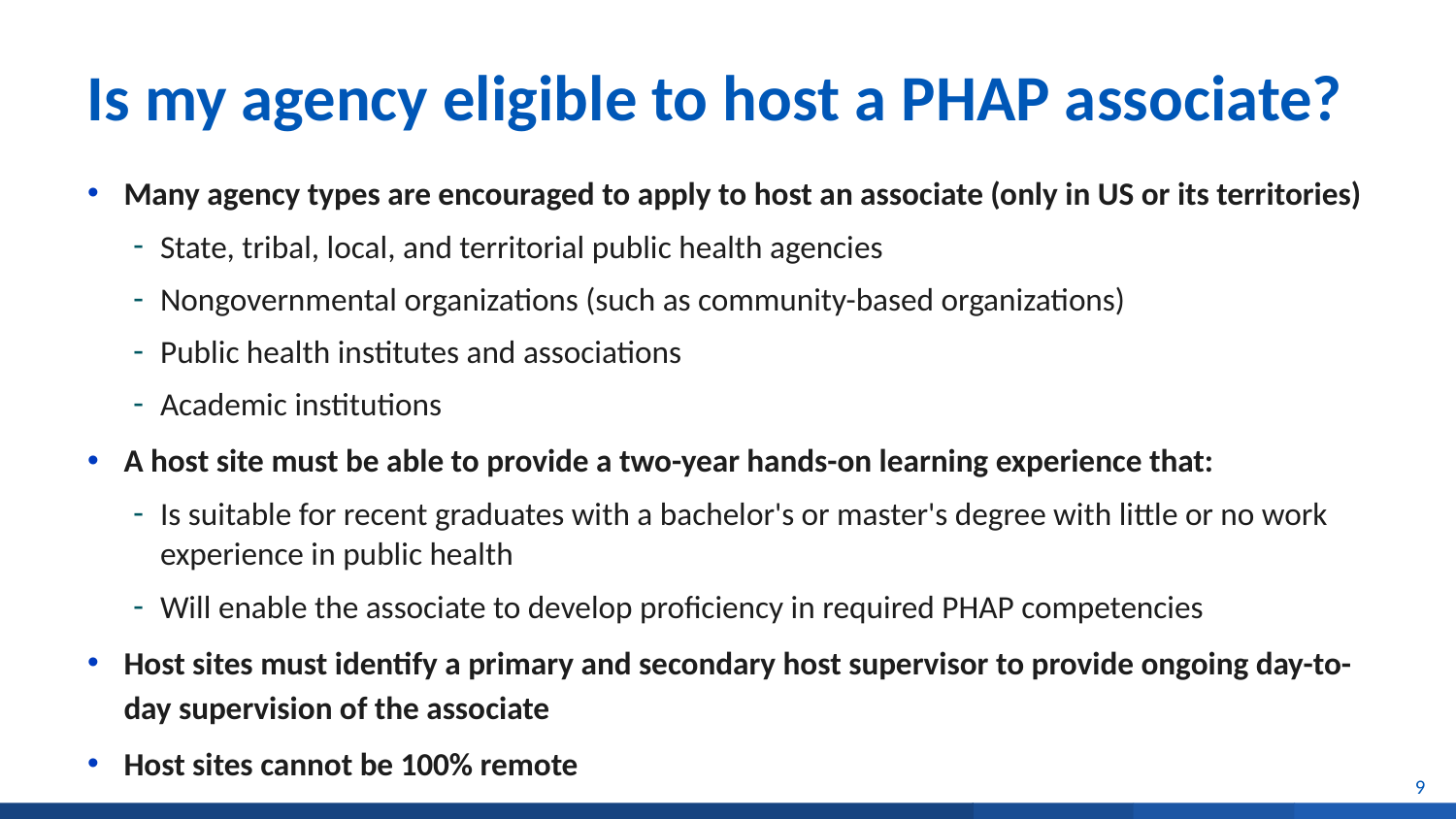

# Is my agency eligible to host a PHAP associate?
Many agency types are encouraged to apply to host an associate (only in US or its territories)
State, tribal, local, and territorial public health agencies
Nongovernmental organizations (such as community-based organizations)
Public health institutes and associations
Academic institutions
A host site must be able to provide a two-year hands-on learning experience that:
Is suitable for recent graduates with a bachelor's or master's degree with little or no work experience in public health
Will enable the associate to develop proficiency in required PHAP competencies
Host sites must identify a primary and secondary host supervisor to provide ongoing day-to-day supervision of the associate
Host sites cannot be 100% remote
9